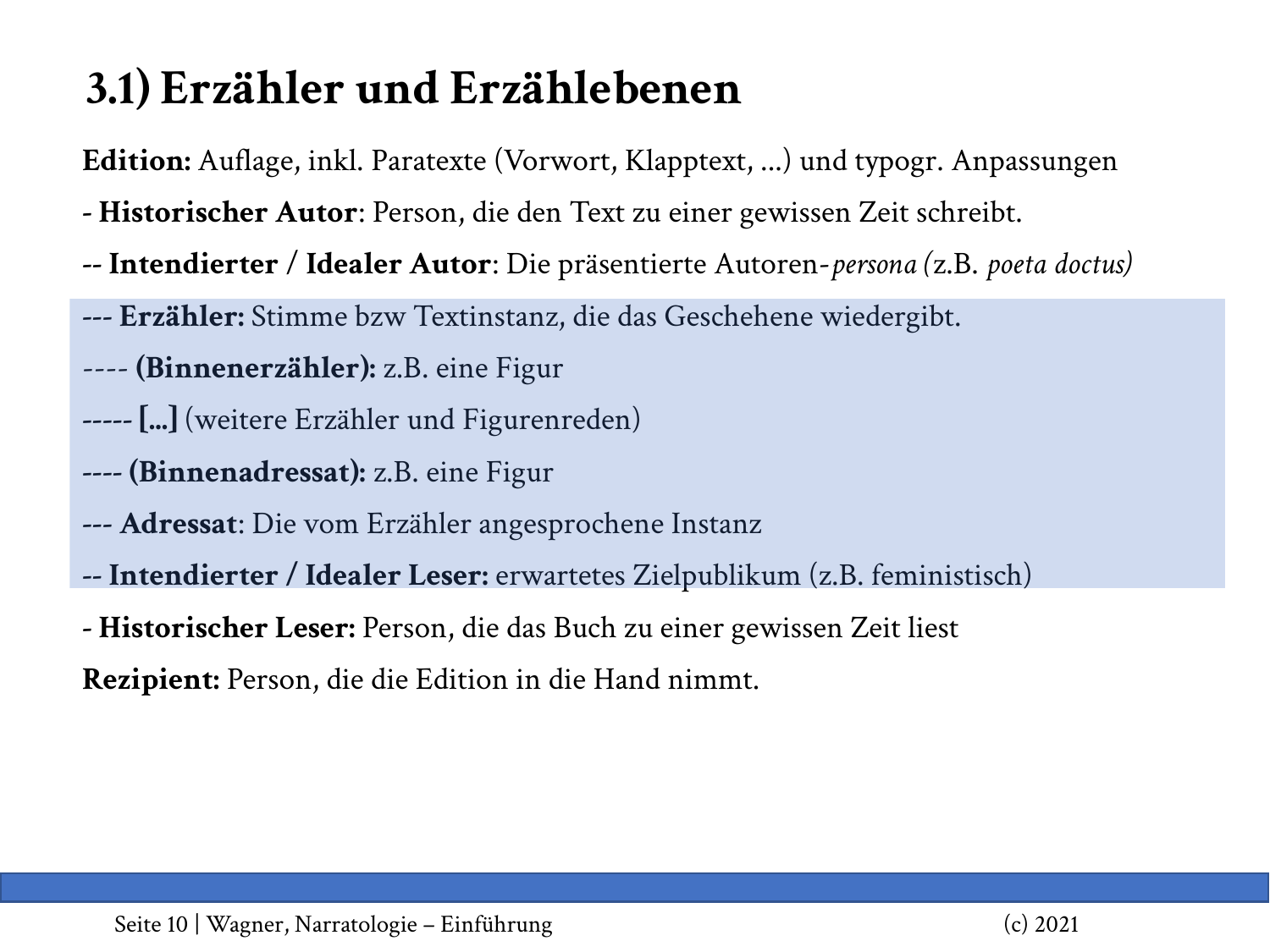

# 3.1) Erzähler und Erzählebenen
Edition: Auflage, inkl. Paratexte (Vorwort, Klapptext, ...) und typogr. Anpassungen
- Historischer Autor: Person, die den Text zu einer gewissen Zeit schreibt.
-- Intendierter / Idealer Autor: Die präsentierte Autoren-persona (z.B. poeta doctus)
--- Erzähler: Stimme bzw Textinstanz, die das Geschehene wiedergibt.
---- (Binnenerzähler): z.B. eine Figur
----- [...] (weitere Erzähler und Figurenreden)
---- (Binnenadressat): z.B. eine Figur
--- Adressat: Die vom Erzähler angesprochene Instanz
-- Intendierter / Idealer Leser: erwartetes Zielpublikum (z.B. feministisch)
- Historischer Leser: Person, die das Buch zu einer gewissen Zeit liest
Rezipient: Person, die die Edition in die Hand nimmt.

Seite 10 | Wagner, Narratologie – Einführung		            		(c) 2021